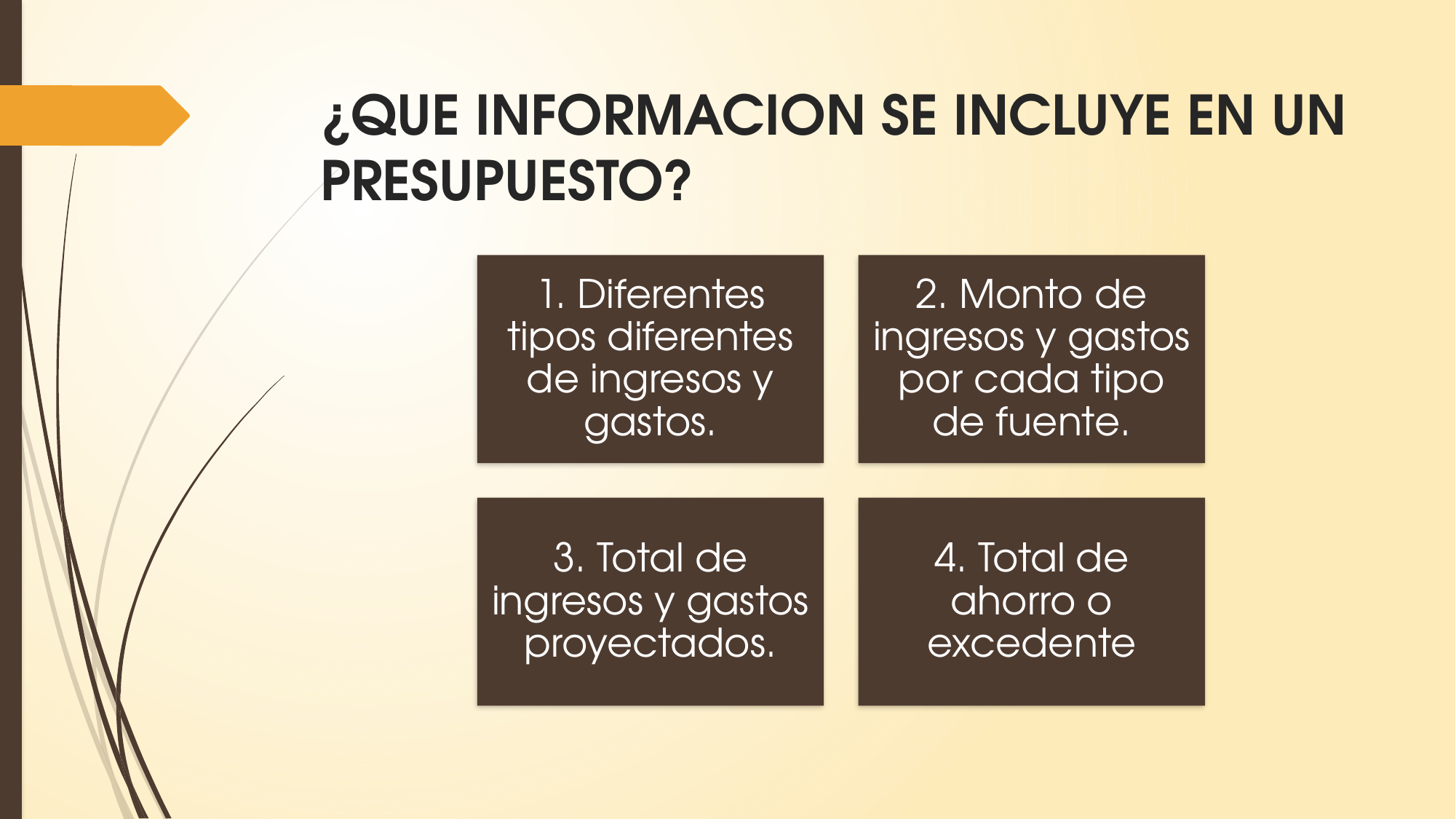

# ¿QUE INFORMACION SE INCLUYE EN UN PRESUPUESTO?
1. Diferentes tipos diferentes de ingresos y gastos.
2. Monto de ingresos y gastos por cada tipo de fuente.
3. Total de ingresos y gastos proyectados.
4. Total de ahorro o excedente